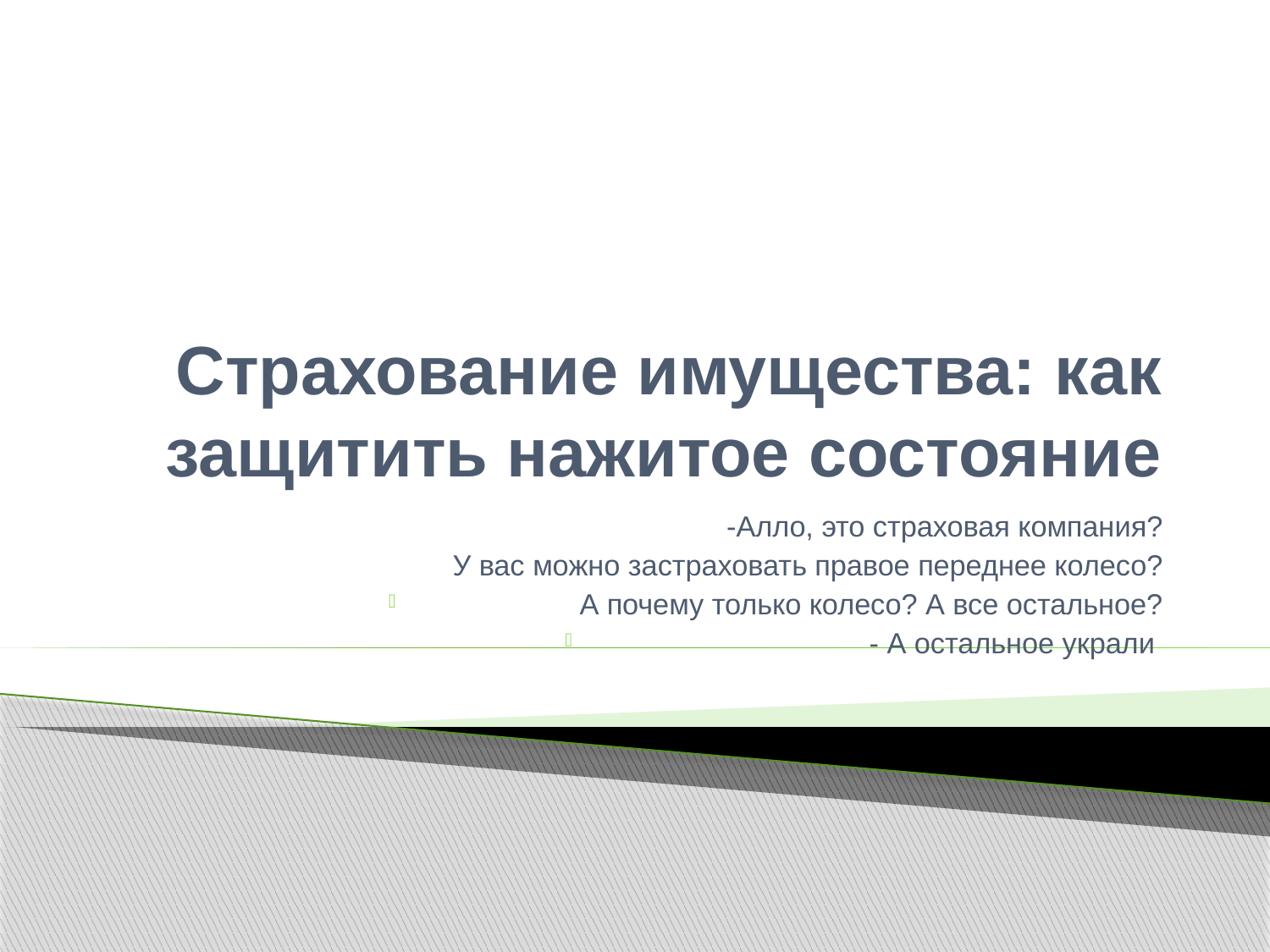

# Страхование имущества: как защитить нажитое состояние
 -Алло, это страховая компания?
У вас можно застраховать правое переднее колесо?
А почему только колесо? А все остальное?
- А остальное украли